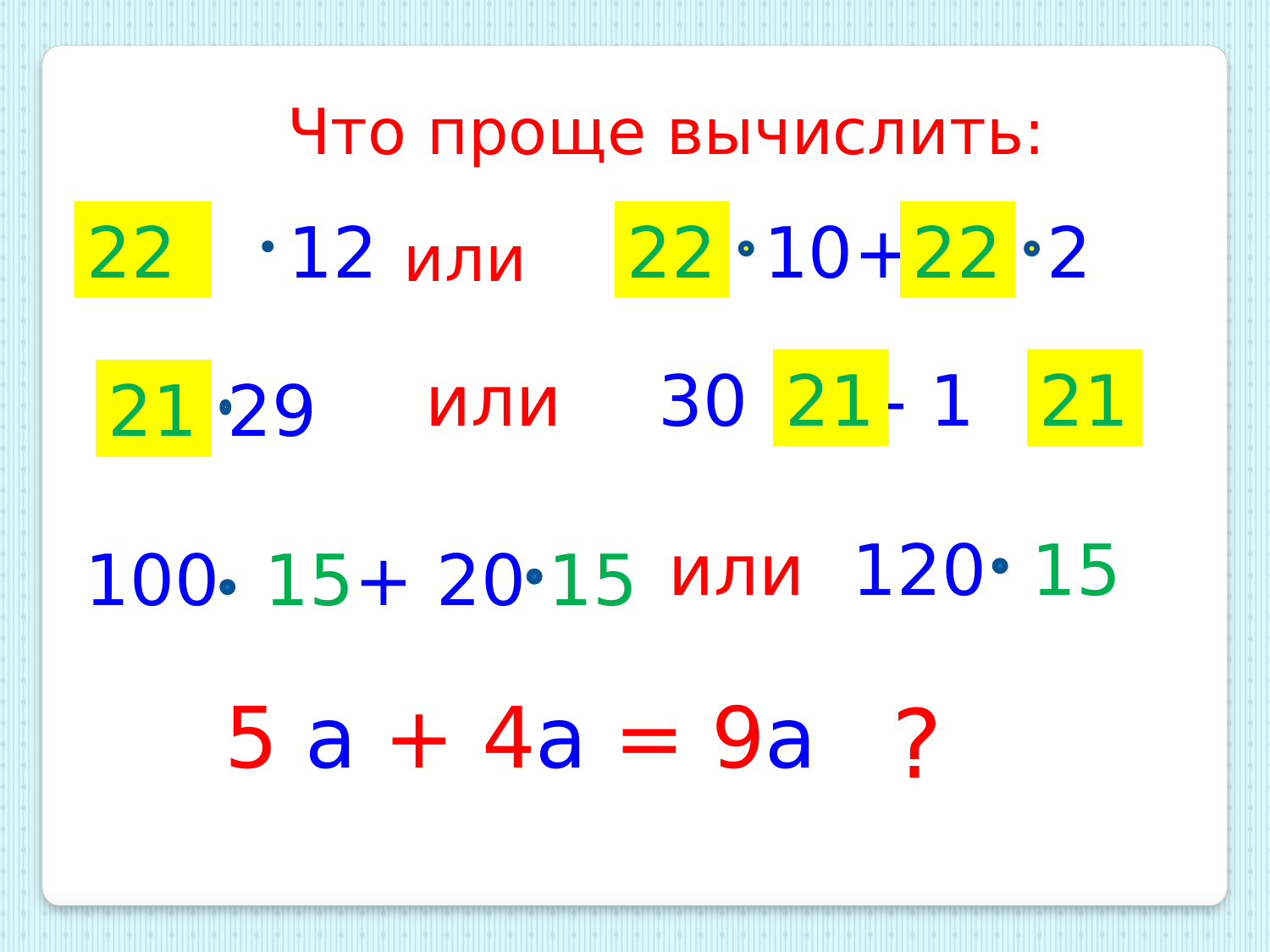

Что проще вычислить:
22
12
22
10+      2
22
или

или
30      - 1
21
21
     29
21

или
120  15
100  15+ 20 15

  5 а + 4а =
9а
?